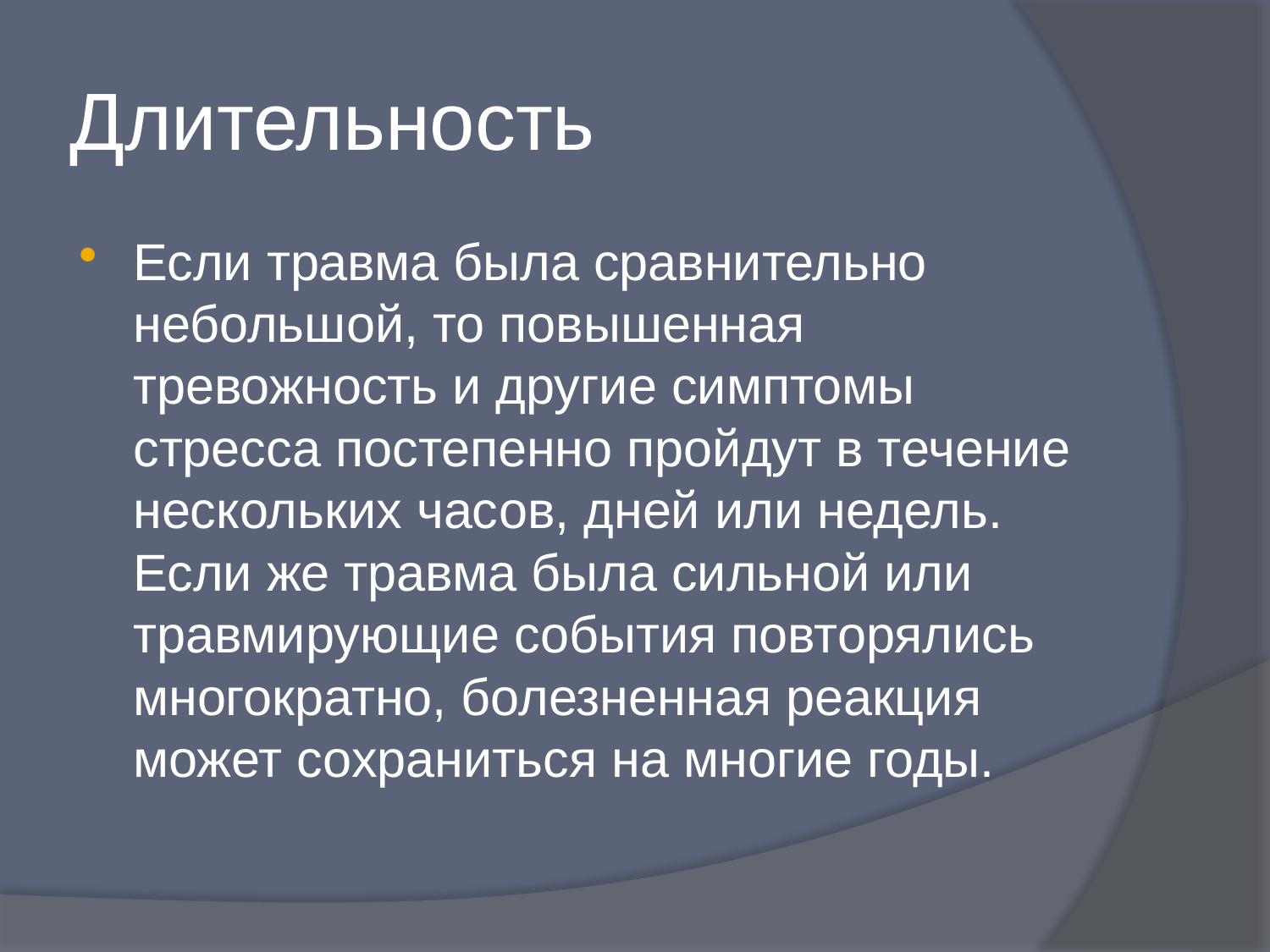

# Длительность
Если травма была сравнительно небольшой, то повышенная тревожность и другие симптомы стресса постепенно пройдут в течение нескольких часов, дней или недель. Если же травма была сильной или травмирующие события повторялись многократно, болезненная реакция может сохраниться на многие годы.